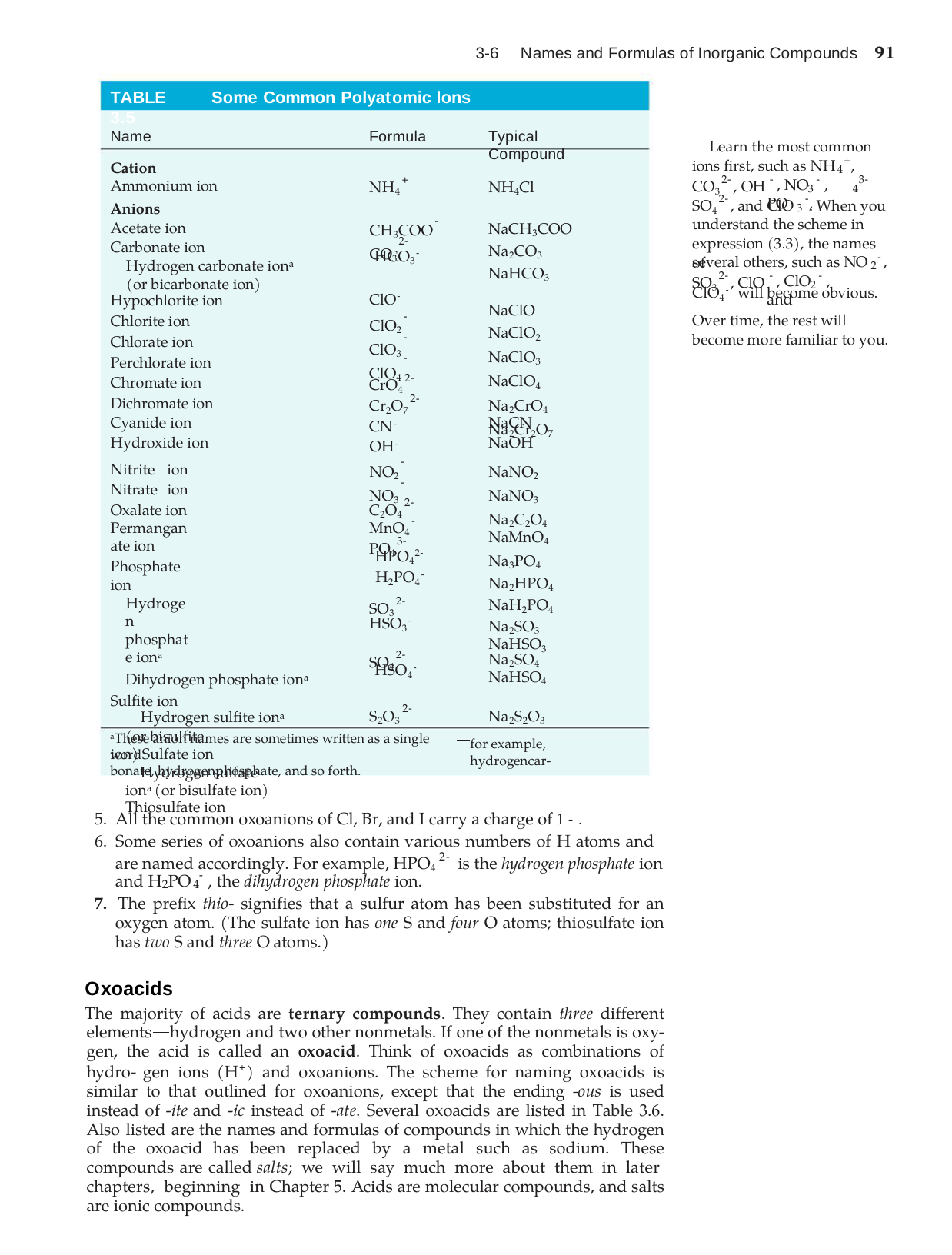

3-6	Names and Formulas of Inorganic Compounds	91
TABLE 3.5
Some Common Polyatomic lons
Name

Cation
Ammonium ion
Anions Acetate ion Carbonate ion
Hydrogen carbonate iona (or bicarbonate ion)
Hypochlorite ion
Chlorite ion Chlorate ion Perchlorate ion Chromate ion Dichromate ion
Formula
Typical Compound
Learn the most common
+
ions first, such as NH                      ,
4
2-	-	-	3-
+
CO3                                  , OH
                    , NO                      , PO                                    ,
NH4
NH4Cl
3	4
2-	-
SO4                                  , and ClO                      . When you
3
-
understand the scheme in expression (3.3), the names of
CH3COO CO3
NaCH3COO Na2CO3 NaHCO3
NaClO NaClO2 NaClO3 NaClO4 Na2CrO4 Na2Cr2O7
2-
-
HCO3-

several others, such as NO                      ,
2
2-	-	-
SO3                                  , ClO
                    , ClO                      , and
2
ClO-
ClO4- will become obvious.

-
-
-
Over time, the rest will become more familiar to you.
ClO2 ClO3 ClO4
2-
CrO4
2-
Cr2O7
| Cyanide ion | CN- | NaCN |
| --- | --- | --- |
| Hydroxide ion | OH- | NaOH |
-
-
Nitrite ion Nitrate ion Oxalate ion
Permanganate ion
Phosphate ion
Hydrogen phosphate iona
Dihydrogen phosphate iona Sulfite ion
Hydrogen sulfite iona
(or bisulfite ion) Sulfate ion
Hydrogen sulfate iona (or bisulfate ion)
Thiosulfate ion
NaNO2 NaNO3 Na2C2O4
NaMnO4
Na3PO4 Na2HPO4 NaH2PO4
Na2SO3
NaHSO3
NO2 NO3
2-
C2O4
-
MnO4
3-
PO4
HPO42-

H2PO4-

2-
SO3
HSO3-

2-
SO4
Na2SO4
NaHSO4
HSO4-

2-
S2O3
Na2S2O3
for example, hydrogencar-
aThese anion names are sometimes written as a single word
bonate, hydrogenphosphate, and so forth.

All the common oxoanions of Cl, Br, and I carry a charge of 1 -.
Some series of oxoanions also contain various numbers of H atoms and
2-
are named accordingly. For example, HPO4 	is the hydrogen phosphate ion
-
and H PO                , the dihydrogen phosphate ion.
2	4
7.  The prefix thio- signifies that a sulfur atom has been substituted for an oxygen atom. (The sulfate ion has one S and four O atoms; thiosulfate ion has two S and three O atoms.)

Oxoacids
The majority of acids are ternary compounds. They contain three different elements    hydrogen and two other nonmetals. If one of the nonmetals is oxy- gen, the acid is called an oxoacid. Think of oxoacids as combinations of hydro- gen ions (H+) and oxoanions. The scheme for naming oxoacids is similar to that outlined for oxoanions, except that the ending -ous is used instead of -ite and -ic instead of -ate. Several oxoacids are listed in Table 3.6. Also listed are the names and formulas of compounds in which the hydrogen of the oxoacid has been replaced by a metal such as sodium. These compounds are called salts;  we  will  say  much  more  about  them  in  later  chapters,  beginning  in Chapter 5. Acids are molecular compounds, and salts are ionic compounds.